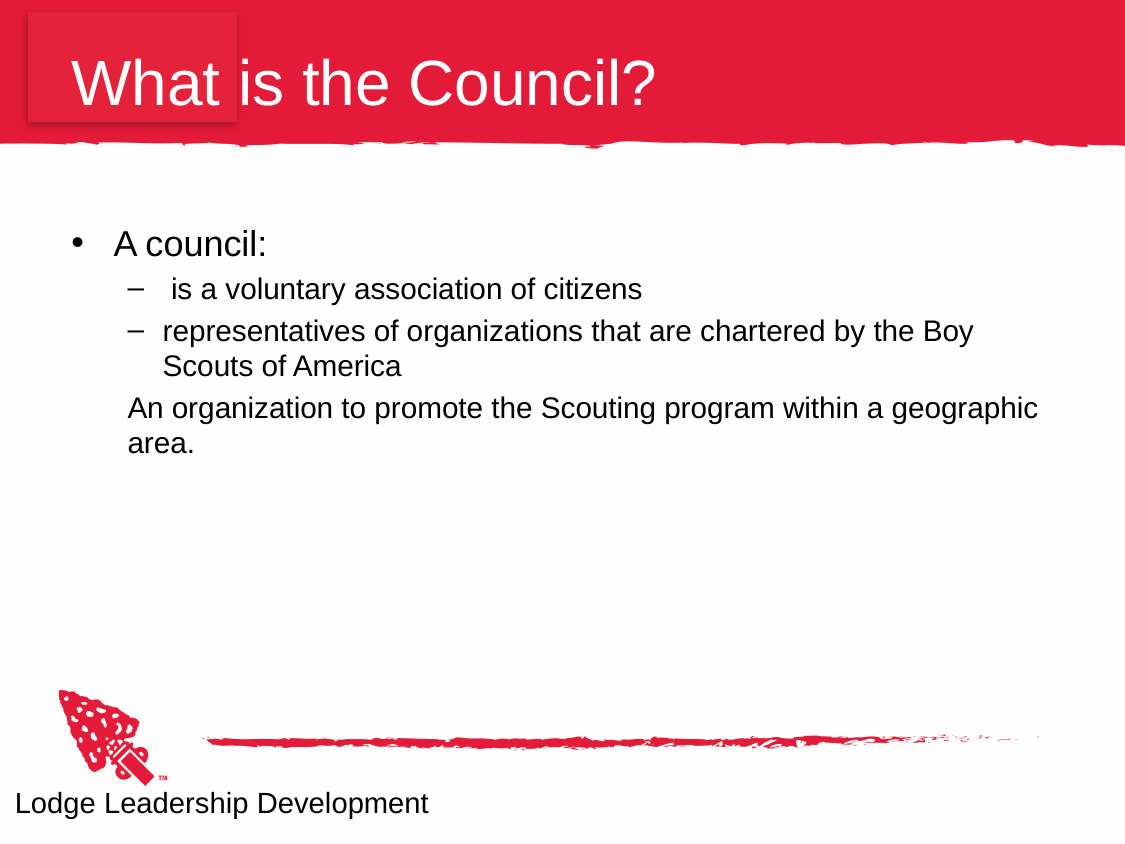

# What is the Council?
A council:
 is a voluntary association of citizens
representatives of organizations that are chartered by the Boy Scouts of America
An organization to promote the Scouting program within a geographic area.
Lodge Leadership Development